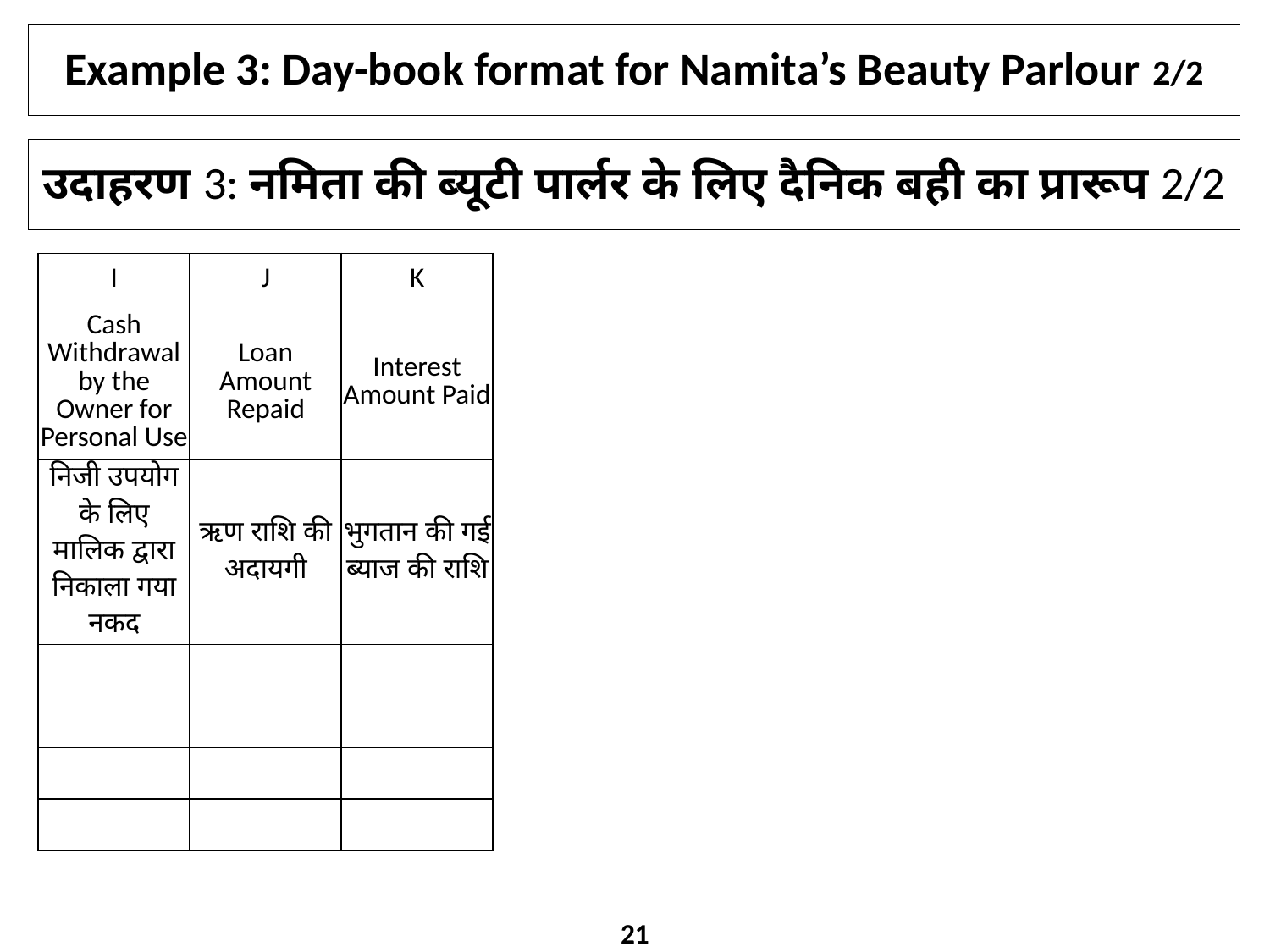

# Example 3: Day-book format for Namita’s Beauty Parlour 2/2
उदाहरण 3: नमिता की ब्यूटी पार्लर के लिए दैनिक बही का प्रारूप 2/2
| I | J | K |
| --- | --- | --- |
| Cash Withdrawal by the Owner for Personal Use | Loan Amount Repaid | Interest Amount Paid |
| निजी उपयोग के लिए मालिक द्वारा निकाला गया नकद | ऋण राशि की अदायगी | भुगतान की गई ब्याज की राशि |
|  |  |  |
|  |  |  |
|  |  |  |
|  |  |  |
21